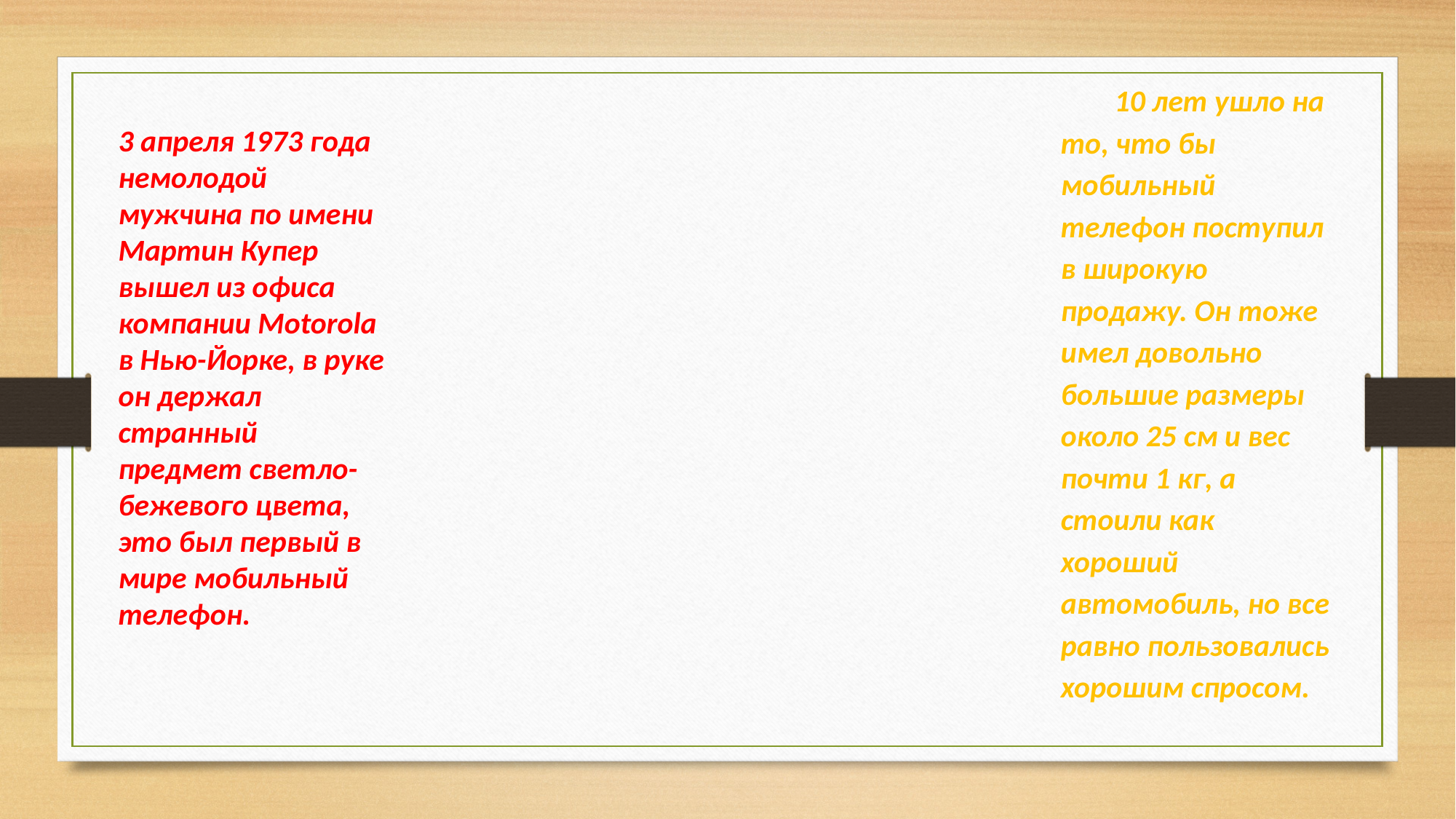

10 лет ушло на то, что бы мобильный телефон поступил в широкую продажу. Он тоже имел довольно большие размеры около 25 см и вес почти 1 кг, а стоили как хороший автомобиль, но все равно пользовались хорошим спросом.
3 апреля 1973 года немолодой мужчина по имени Мартин Купер вышел из офиса компании Motorola в Нью-Йорке, в руке он держал странный предмет светло-бежевого цвета, это был первый в мире мобильный телефон.